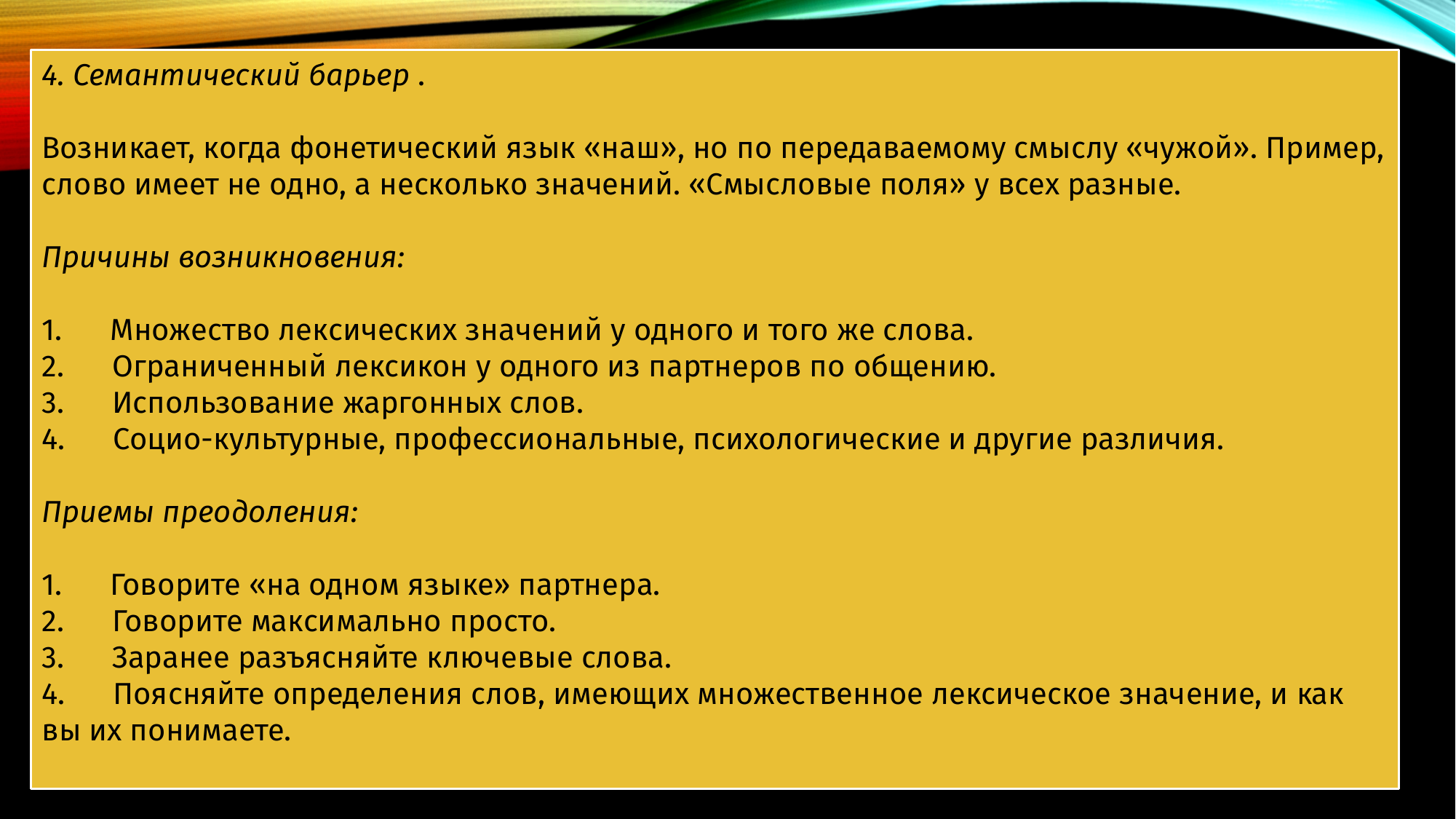

4. Семантический барьер .
Возникает, когда фонетический язык «наш», но по передаваемому смыслу «чужой». Пример, слово имеет не одно, а несколько значений. «Смысловые поля» у всех разные. 
Причины возникновения:
1.      Множество лексических значений у одного и того же слова.
2.      Ограниченный лексикон у одного из партнеров по общению.
3.      Использование жаргонных слов.
4.      Социо-культурные, профессиональные, психологические и другие различия.
Приемы преодоления:
1.      Говорите «на одном языке» партнера.
2.      Говорите максимально просто.
3.      Заранее разъясняйте ключевые слова.
4.      Поясняйте определения слов, имеющих множественное лексическое значение, и как вы их понимаете.